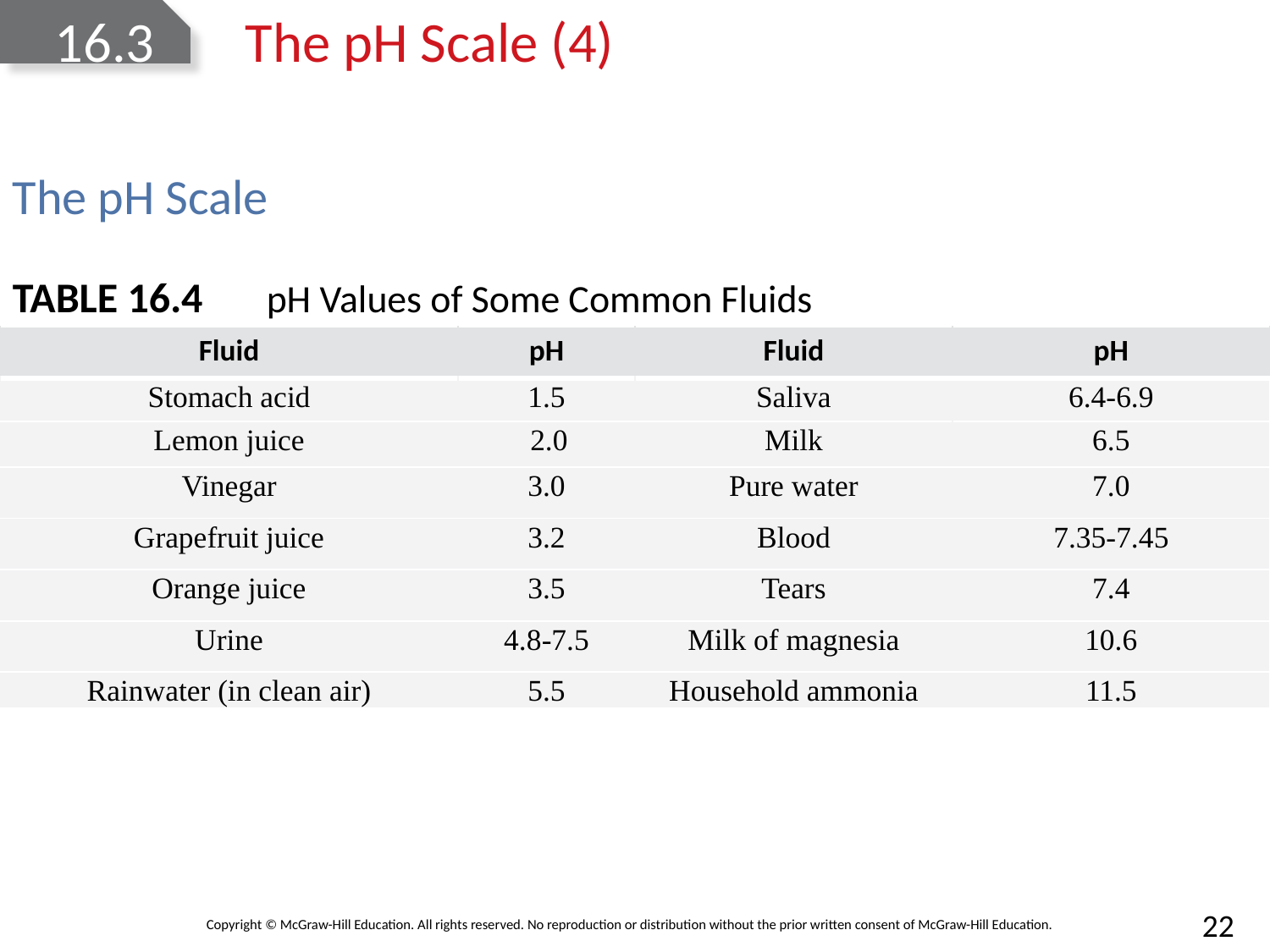

# 16.3	The pH Scale (4)
The pH Scale
TABLE 16.4	pH Values of Some Common Fluids
| Fluid | pH | Fluid | pH |
| --- | --- | --- | --- |
| Stomach acid | 1.5 | Saliva | 6.4-6.9 |
| Lemon juice | 2.0 | Milk | 6.5 |
| Vinegar | 3.0 | Pure water | 7.0 |
| Grapefruit juice | 3.2 | Blood | 7.35-7.45 |
| Orange juice | 3.5 | Tears | 7.4 |
| Urine | 4.8-7.5 | Milk of magnesia | 10.6 |
| Rainwater (in clean air) | 5.5 | Household ammonia | 11.5 |